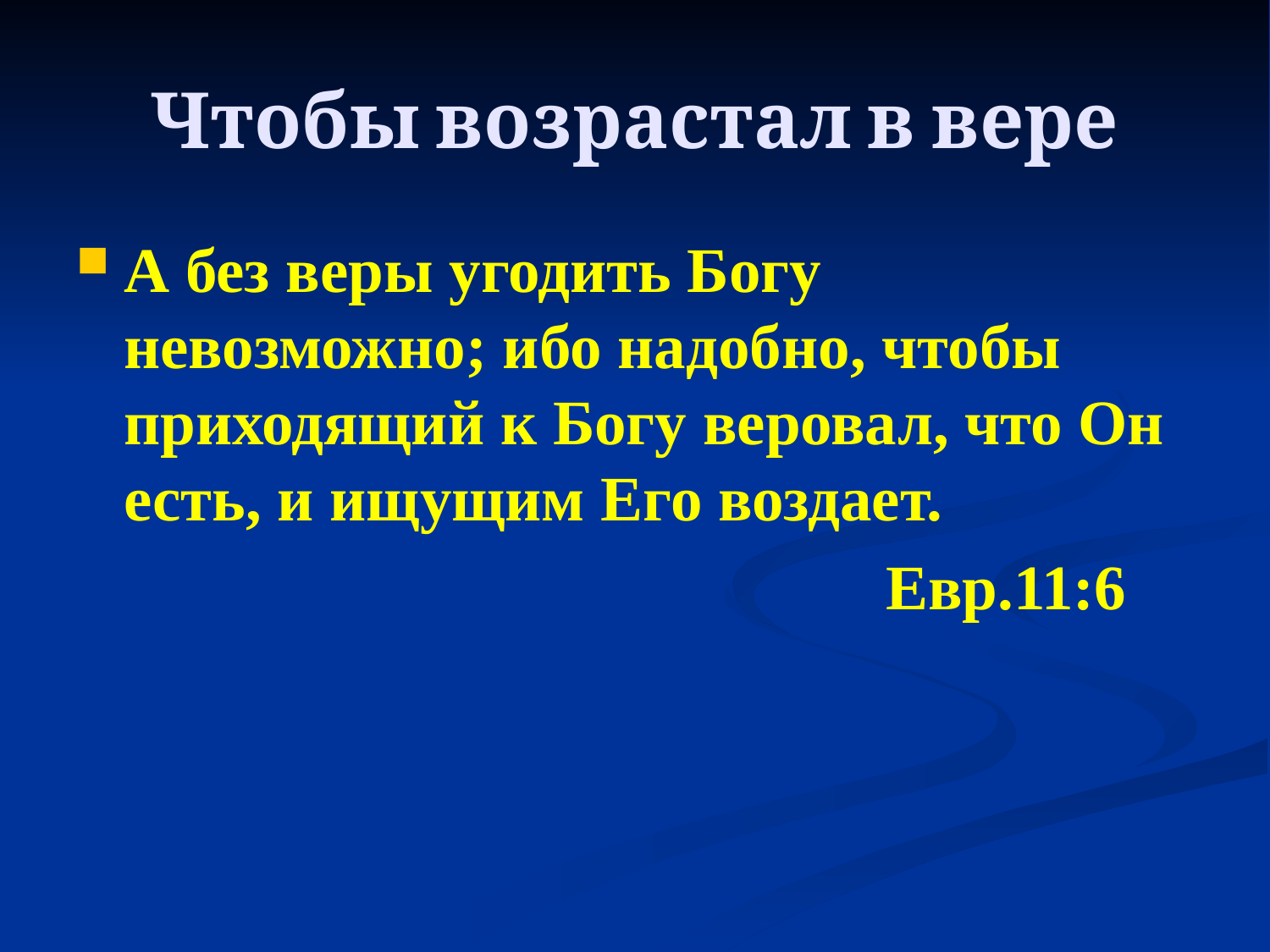

# Чтобы возрастал в вере
А без веры угодить Богу невозможно; ибо надобно, чтобы приходящий к Богу веровал, что Он есть, и ищущим Его воздает.
                                               	Евр.11:6